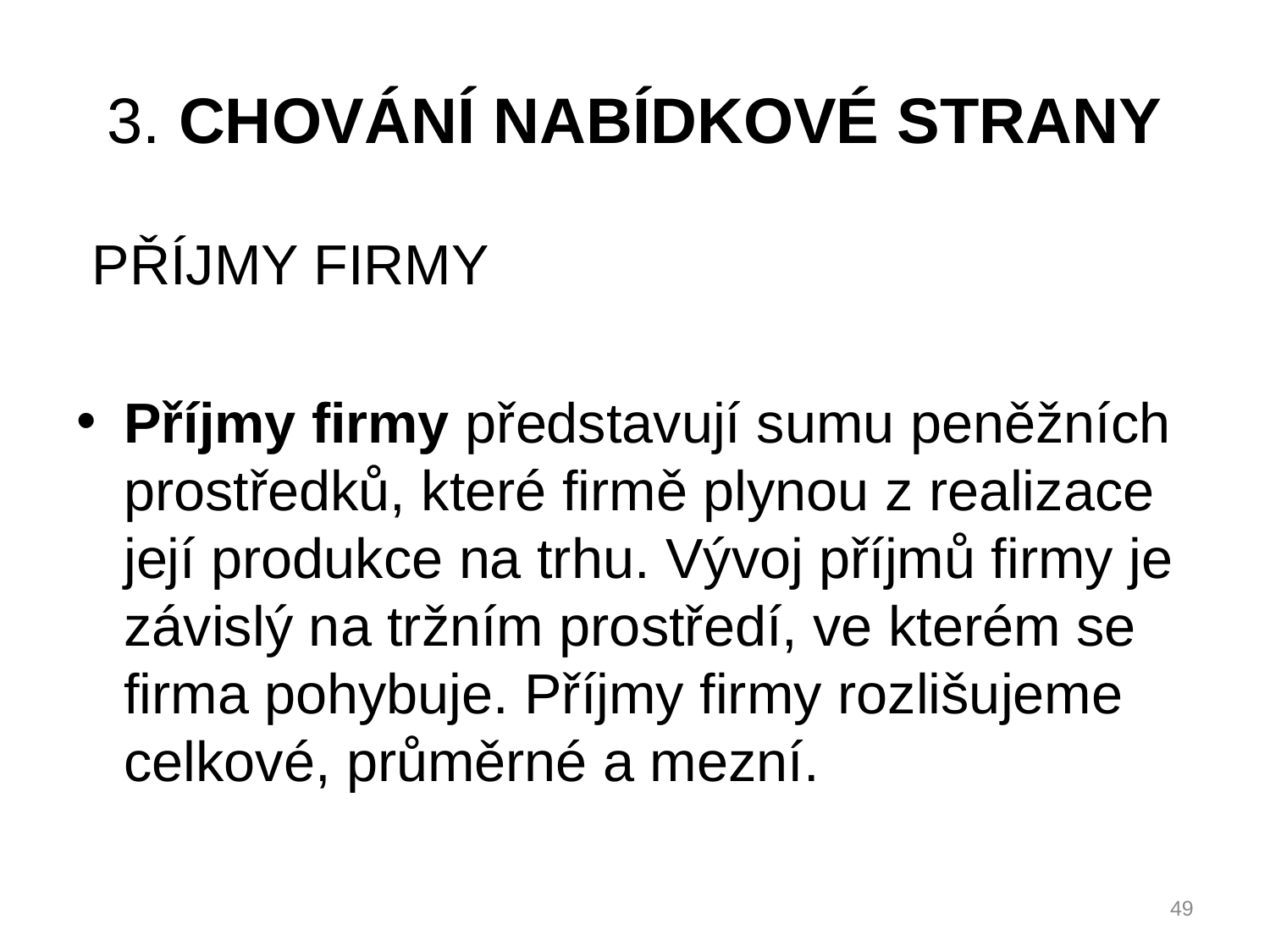

# 3. chování NABÍDKOVÉ strany
PŘÍJMY FIRMY

Příjmy firmy představují sumu peněžních prostředků, které firmě plynou z realizace její produkce na trhu. Vývoj příjmů firmy je závislý na tržním prostředí, ve kterém se firma pohybuje. Příjmy firmy rozlišujeme celkové, průměrné a mezní.
49